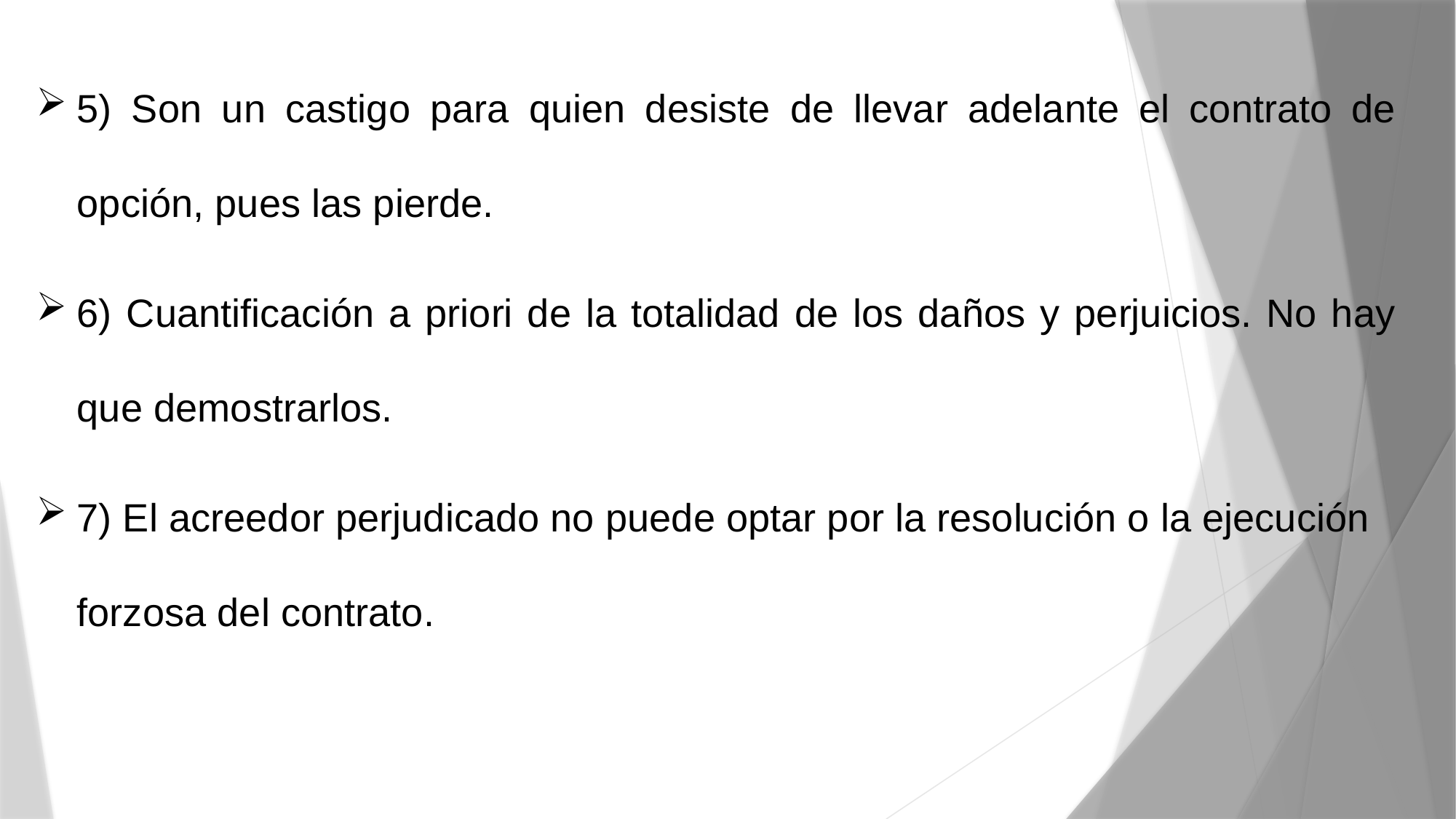

5) Son un castigo para quien desiste de llevar adelante el contrato de opción, pues las pierde.
6) Cuantificación a priori de la totalidad de los daños y perjuicios. No hay que demostrarlos.
7) El acreedor perjudicado no puede optar por la resolución o la ejecución forzosa del contrato.